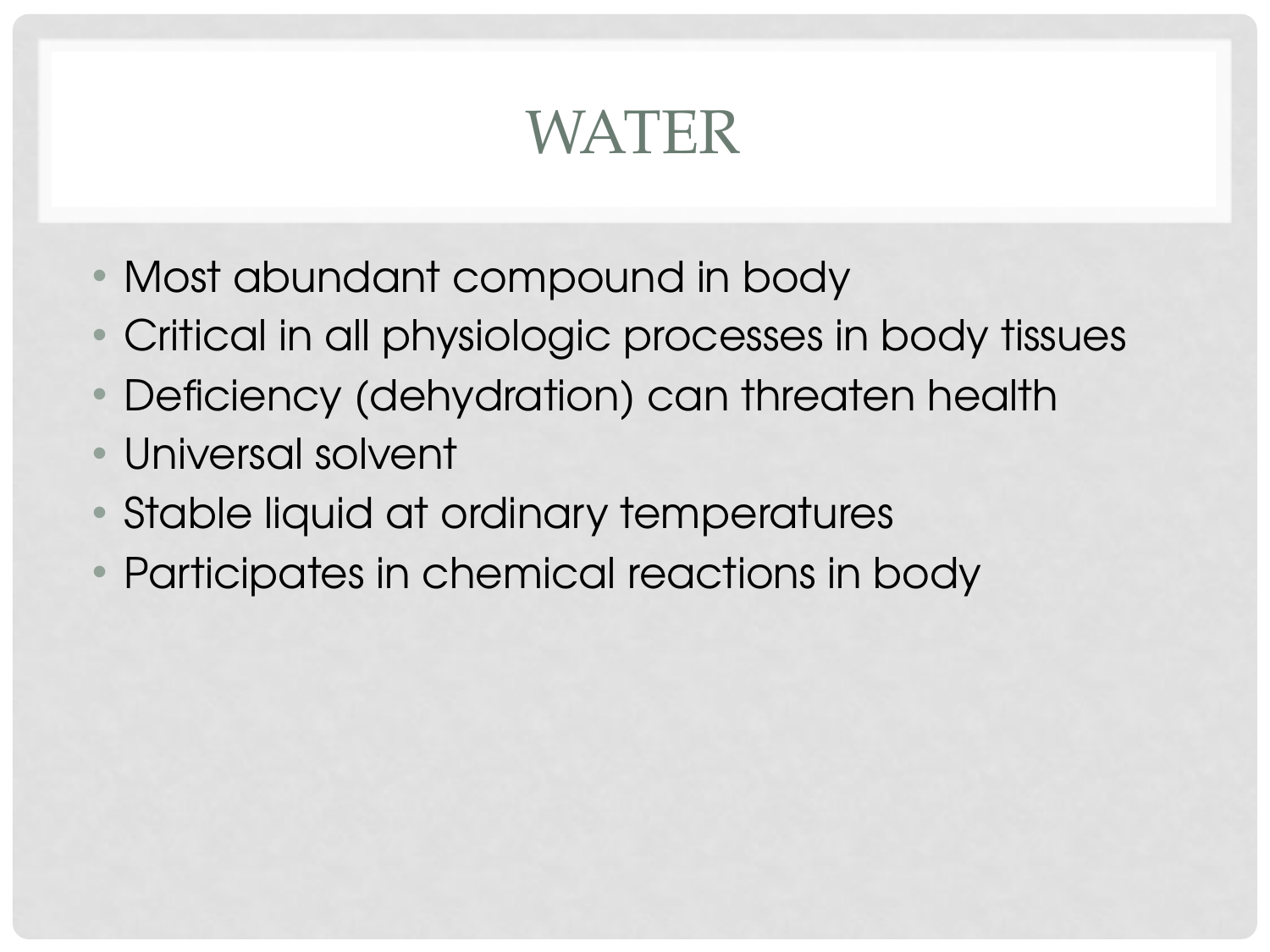

# Water
Most abundant compound in body
Critical in all physiologic processes in body tissues
Deficiency (dehydration) can threaten health
Universal solvent
Stable liquid at ordinary temperatures
Participates in chemical reactions in body